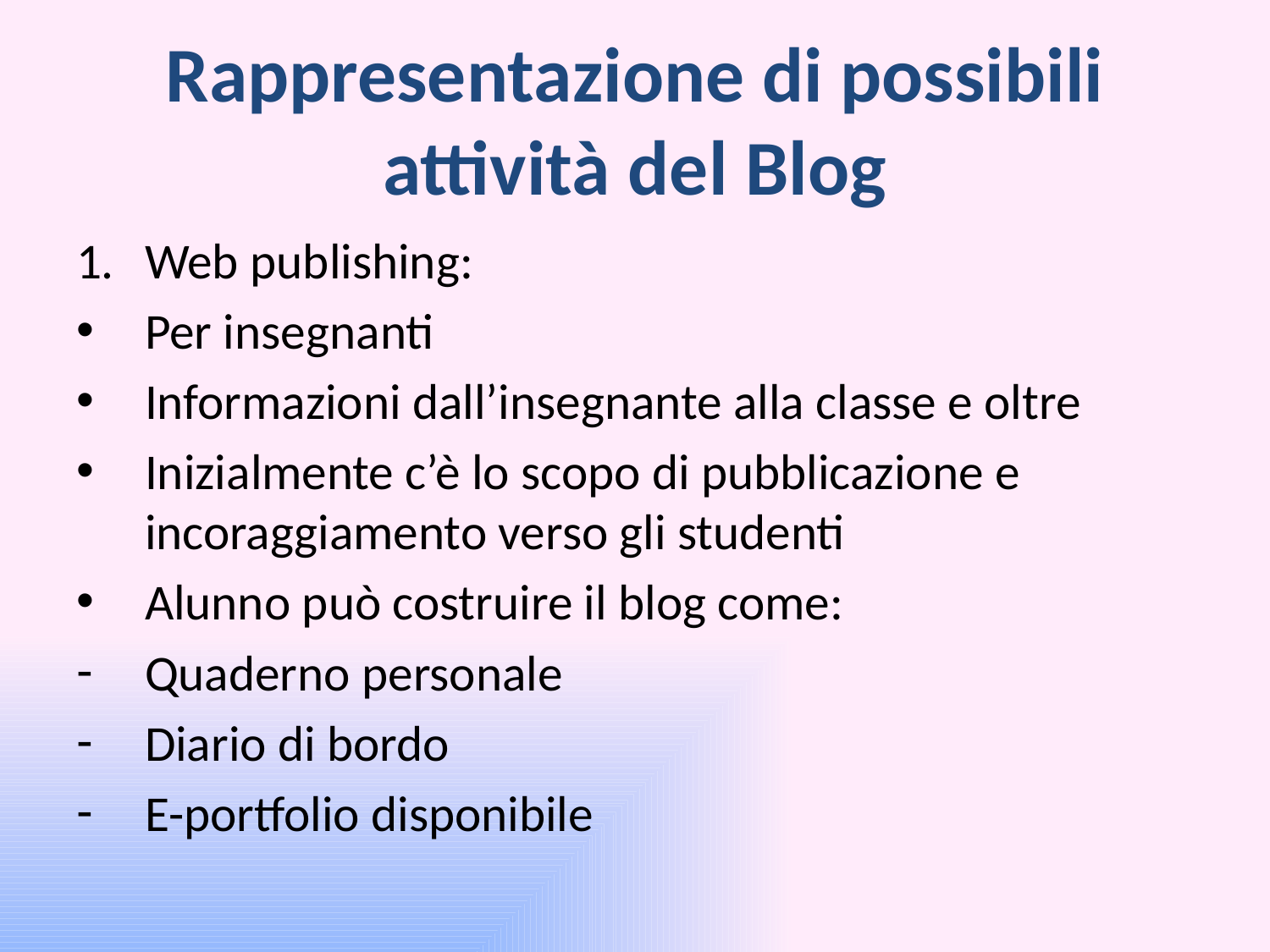

# Rappresentazione di possibili attività del Blog
Web publishing:
Per insegnanti
Informazioni dall’insegnante alla classe e oltre
Inizialmente c’è lo scopo di pubblicazione e incoraggiamento verso gli studenti
Alunno può costruire il blog come:
Quaderno personale
Diario di bordo
E-portfolio disponibile